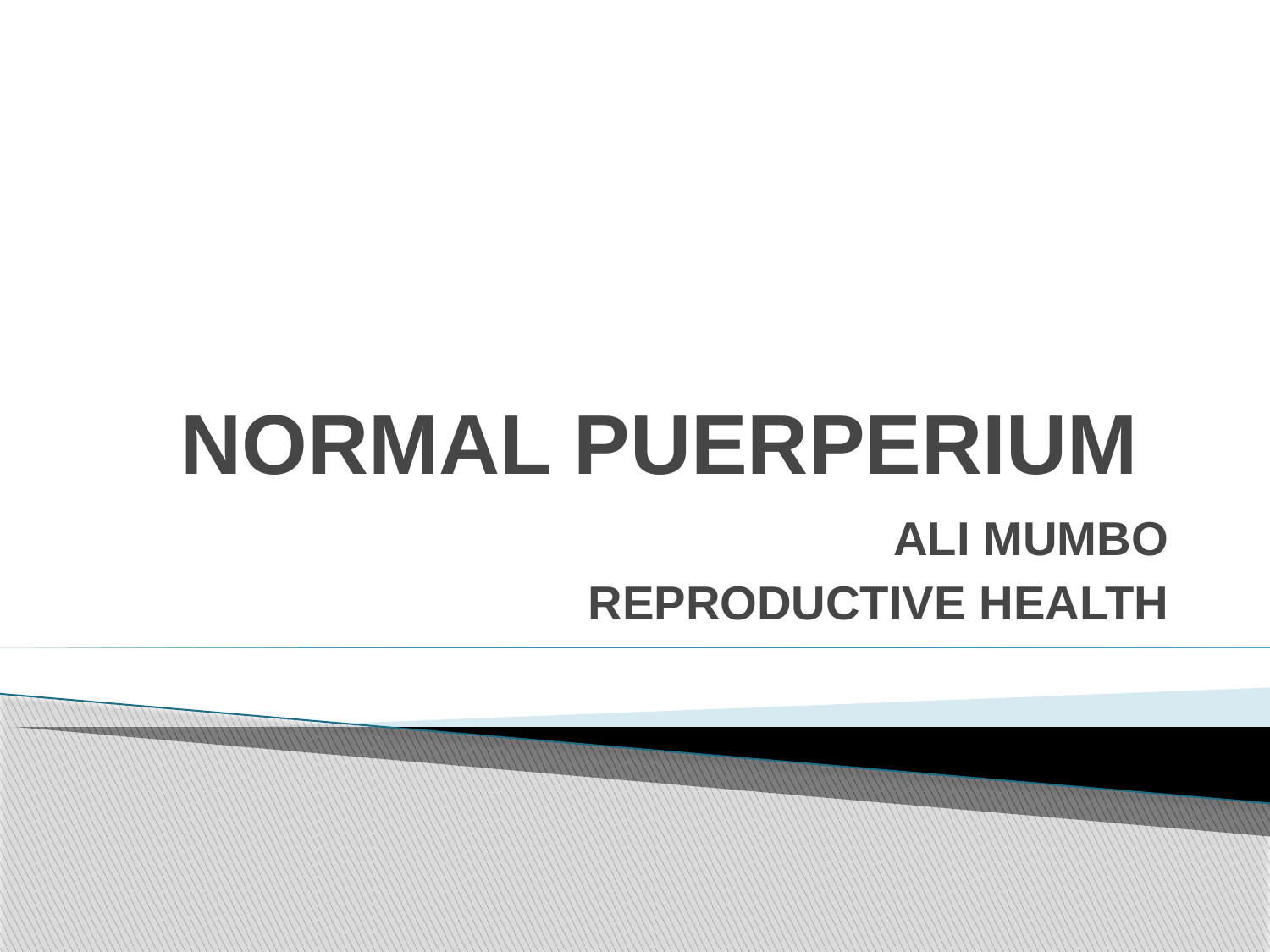

# NORMAL PUERPERIUM
ALI MUMBO
REPRODUCTIVE HEALTH